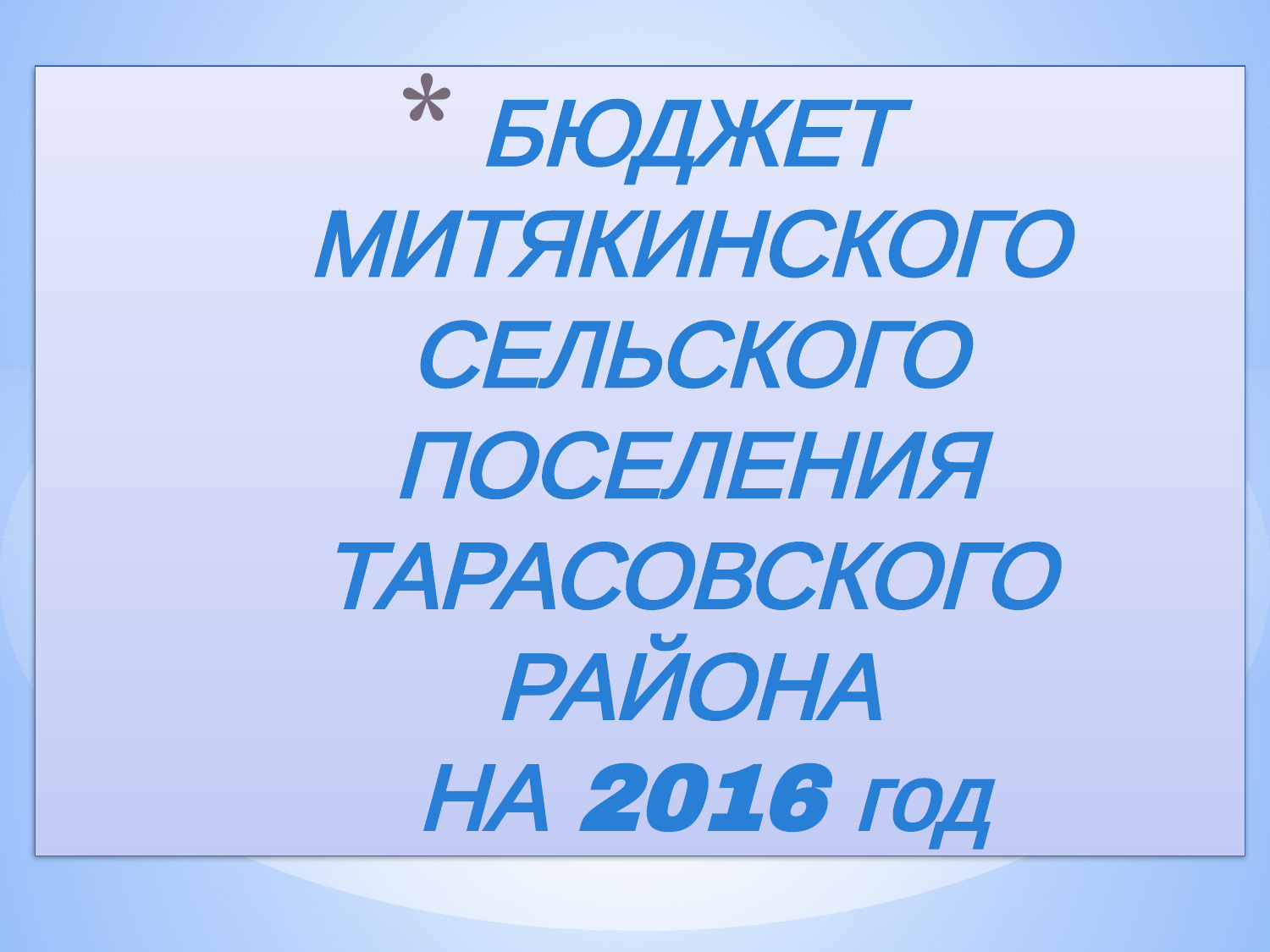

# БЮДЖЕТ МИТЯКИНСКОГО СЕЛЬСКОГО ПОСЕЛЕНИЯ ТАРАСОВСКОГО РАЙОНА НА 2016 год